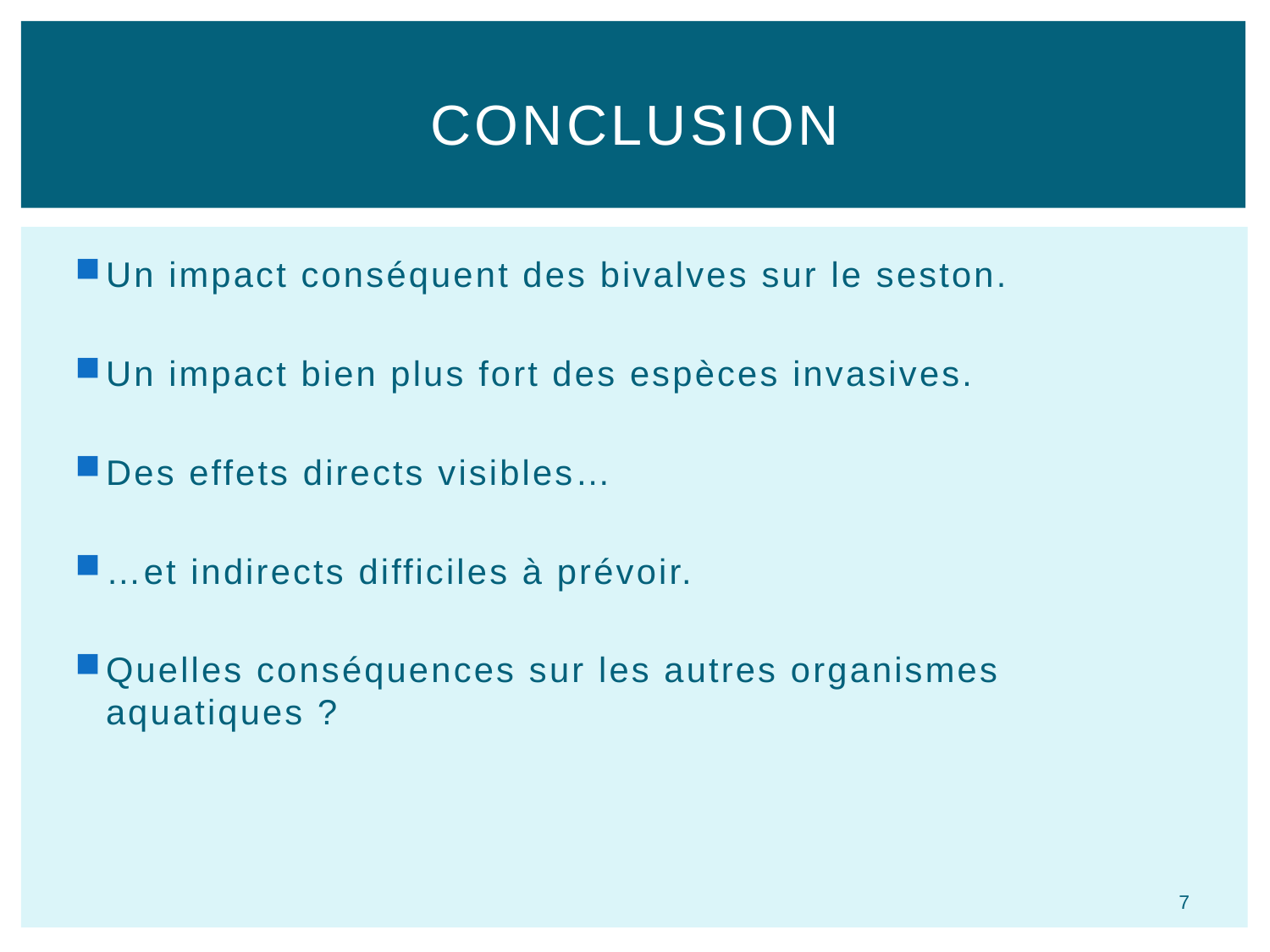

# conclusion
Un impact conséquent des bivalves sur le seston.

Un impact bien plus fort des espèces invasives.

Des effets directs visibles…

…et indirects difficiles à prévoir.

Quelles conséquences sur les autres organismes aquatiques ?

7